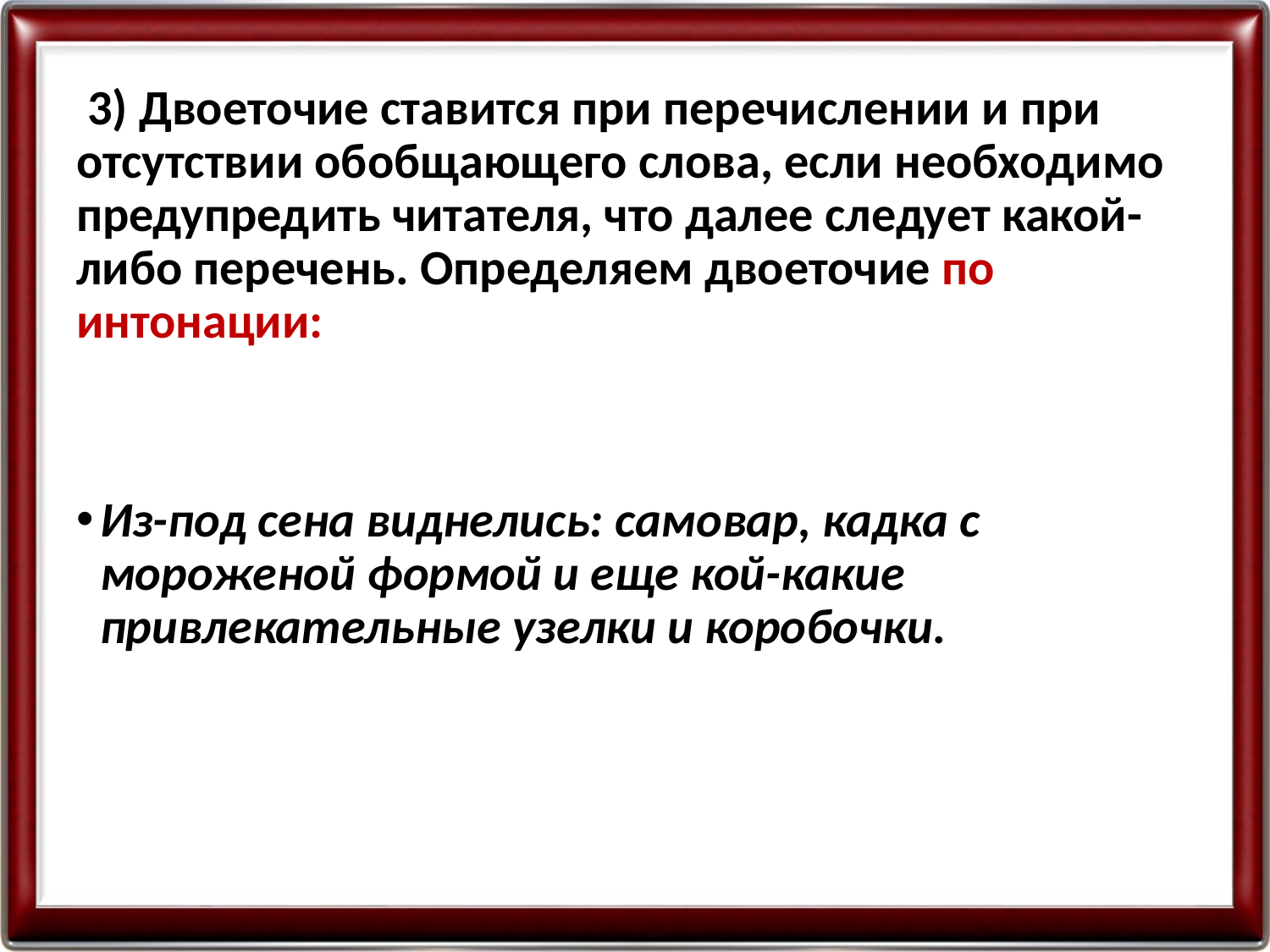

3) Двоеточие ставится при перечислении и при отсутствии обобщающего слова, если необходимо предупредить читателя, что далее следует какой-либо перечень. Определяем двоеточие по интонации:

Из-под сена виднелись: самовар, кадка с мороженой формой и еще кой-какие привлекательные узелки и коробочки.